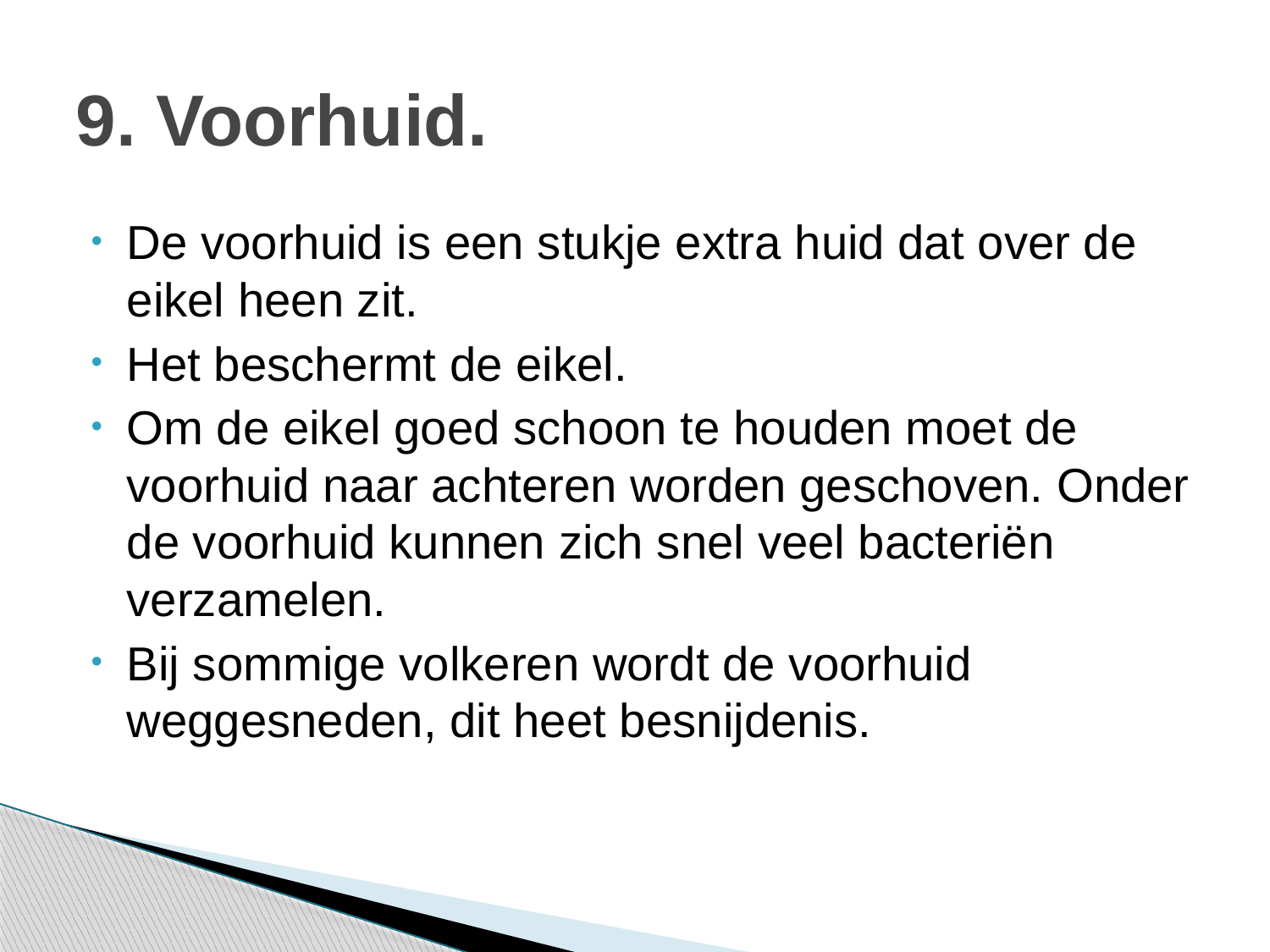

# 9. Voorhuid.
De voorhuid is een stukje extra huid dat over de eikel heen zit.
Het beschermt de eikel.
Om de eikel goed schoon te houden moet de voorhuid naar achteren worden geschoven. Onder de voorhuid kunnen zich snel veel bacteriën verzamelen.
Bij sommige volkeren wordt de voorhuid weggesneden, dit heet besnijdenis.